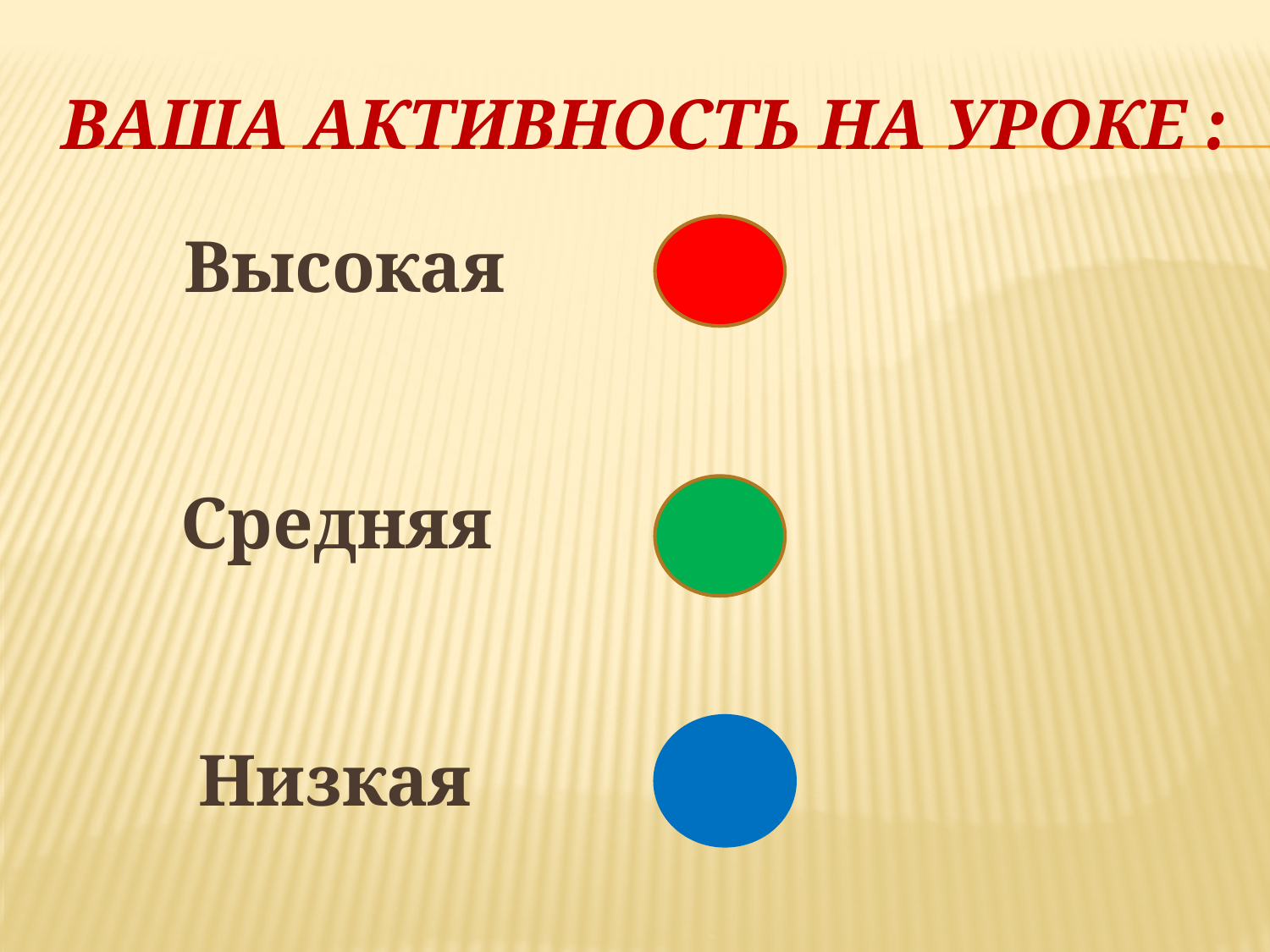

# Ваша Активность на уроке :
         Высокая

       Средняя

        Низкая